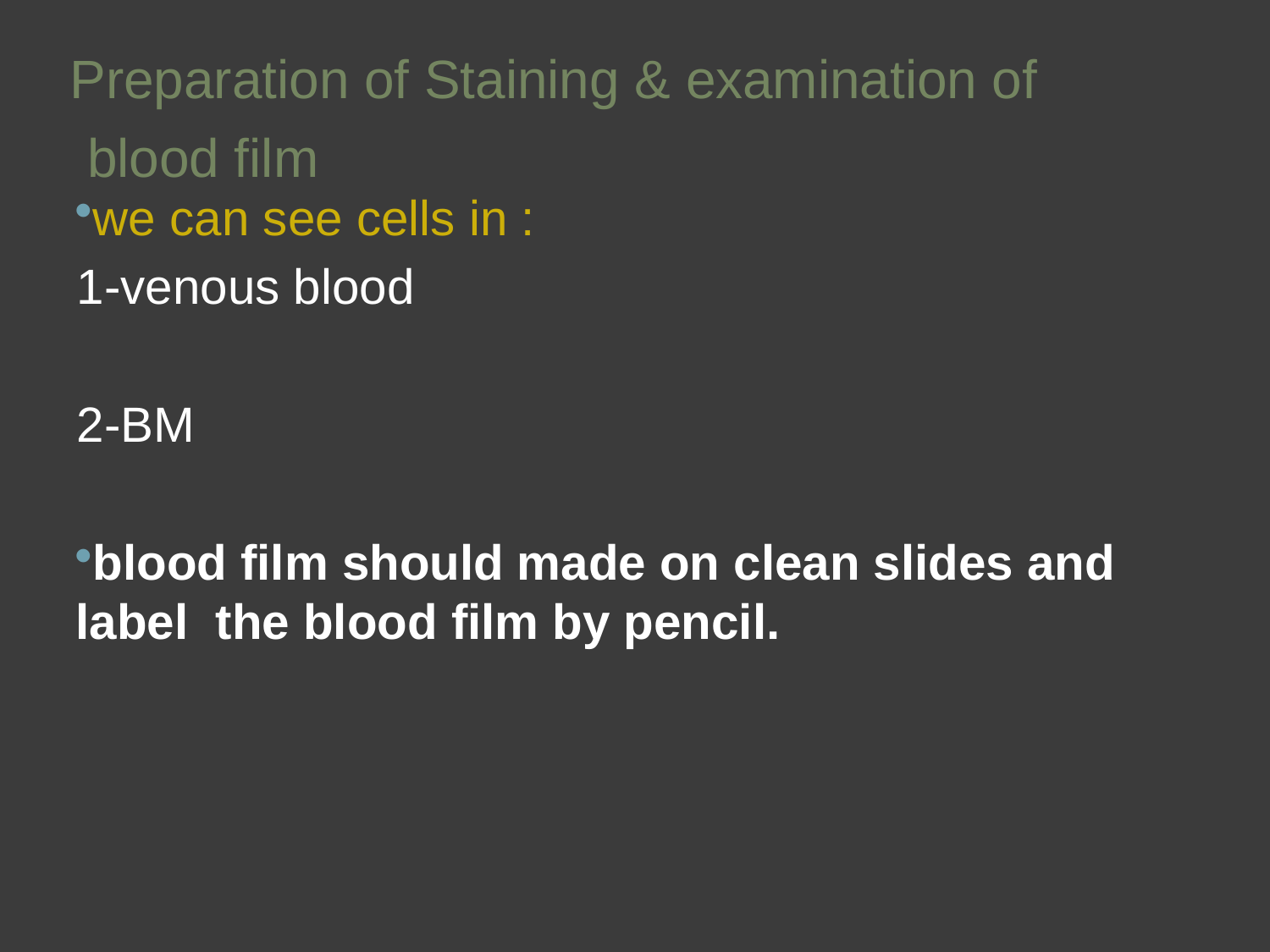

# Preparation of Staining & examination of blood film
we can see cells in :
1-venous blood

2-BM

blood film should made on clean slides and label  the blood film by pencil.